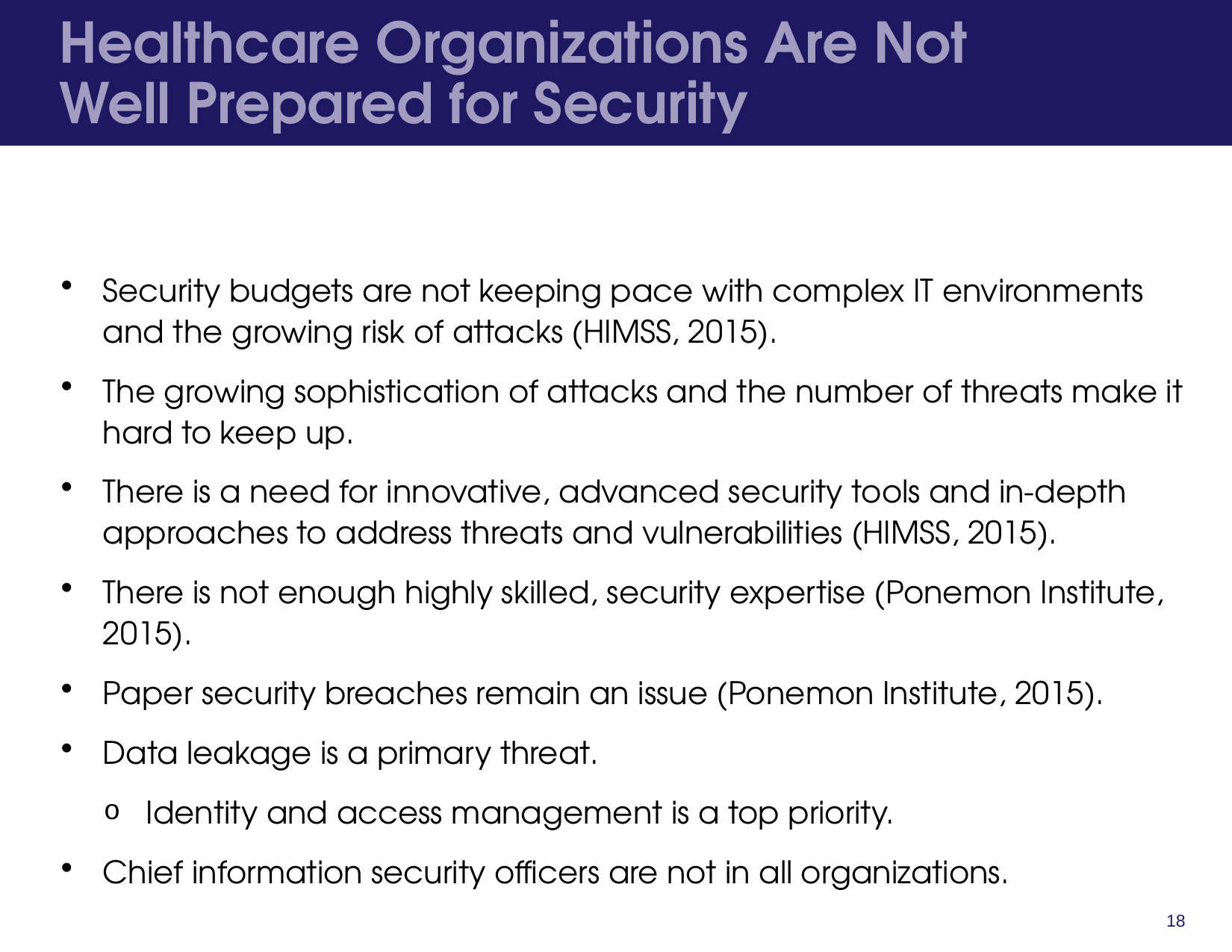

# Healthcare Organizations Are Not Well Prepared for Security
Security budgets are not keeping pace with complex IT environments and the growing risk of attacks (HIMSS, 2015).
The growing sophistication of attacks and the number of threats make it hard to keep up.
There is a need for innovative, advanced security tools and in-depth approaches to address threats and vulnerabilities (HIMSS, 2015).
There is not enough highly skilled, security expertise (Ponemon Institute, 2015).
Paper security breaches remain an issue (Ponemon Institute, 2015).
Data leakage is a primary threat.
Identity and access management is a top priority.
Chief information security officers are not in all organizations.
18